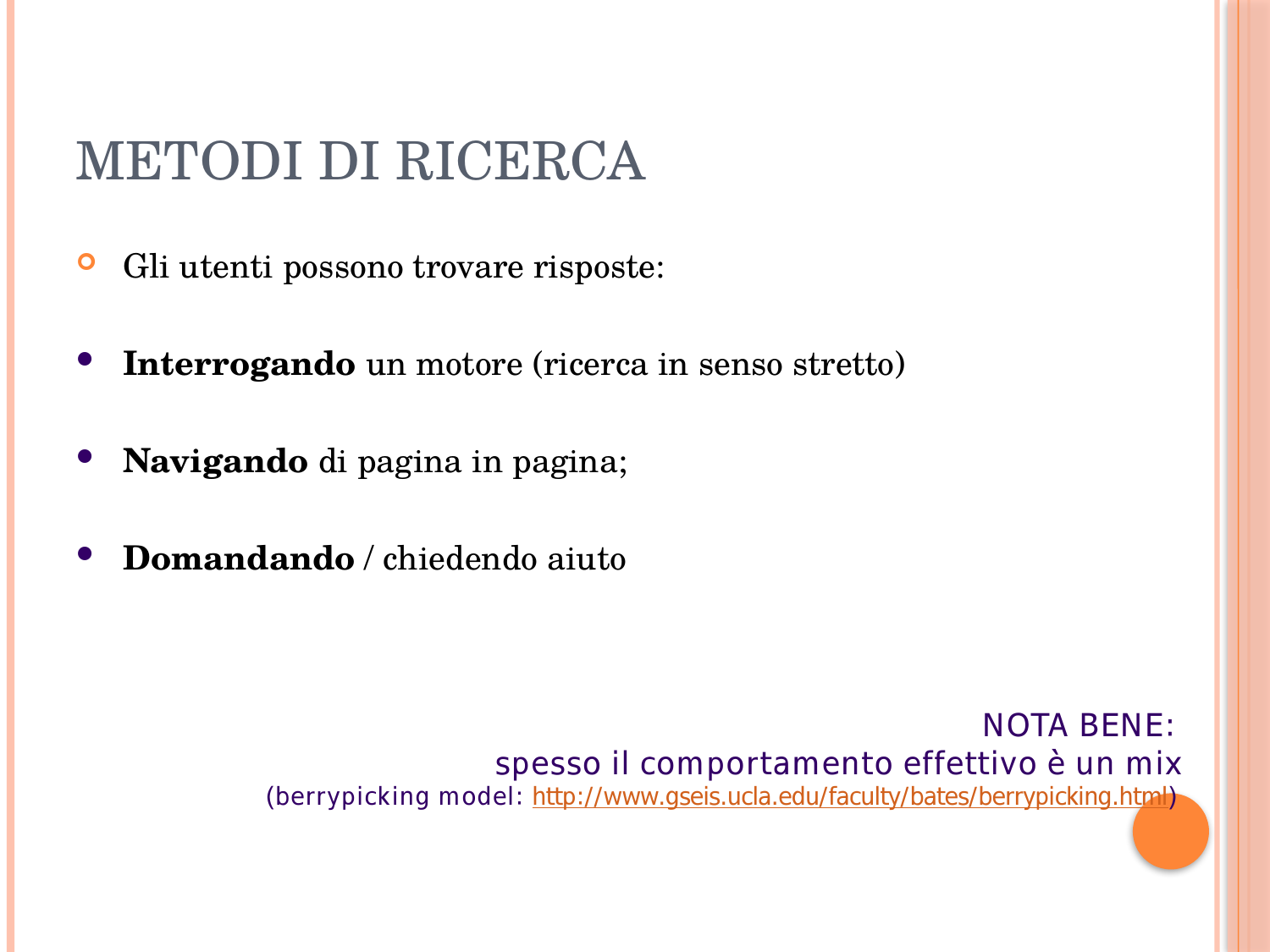

Metodi di ricerca
Gli utenti possono trovare risposte:

Interrogando un motore (ricerca in senso stretto)

Navigando di pagina in pagina;

Domandando / chiedendo aiuto
NOTA BENE:
spesso il comportamento effettivo è un mix
(berrypicking model: http://www.gseis.ucla.edu/faculty/bates/berrypicking.html)
7